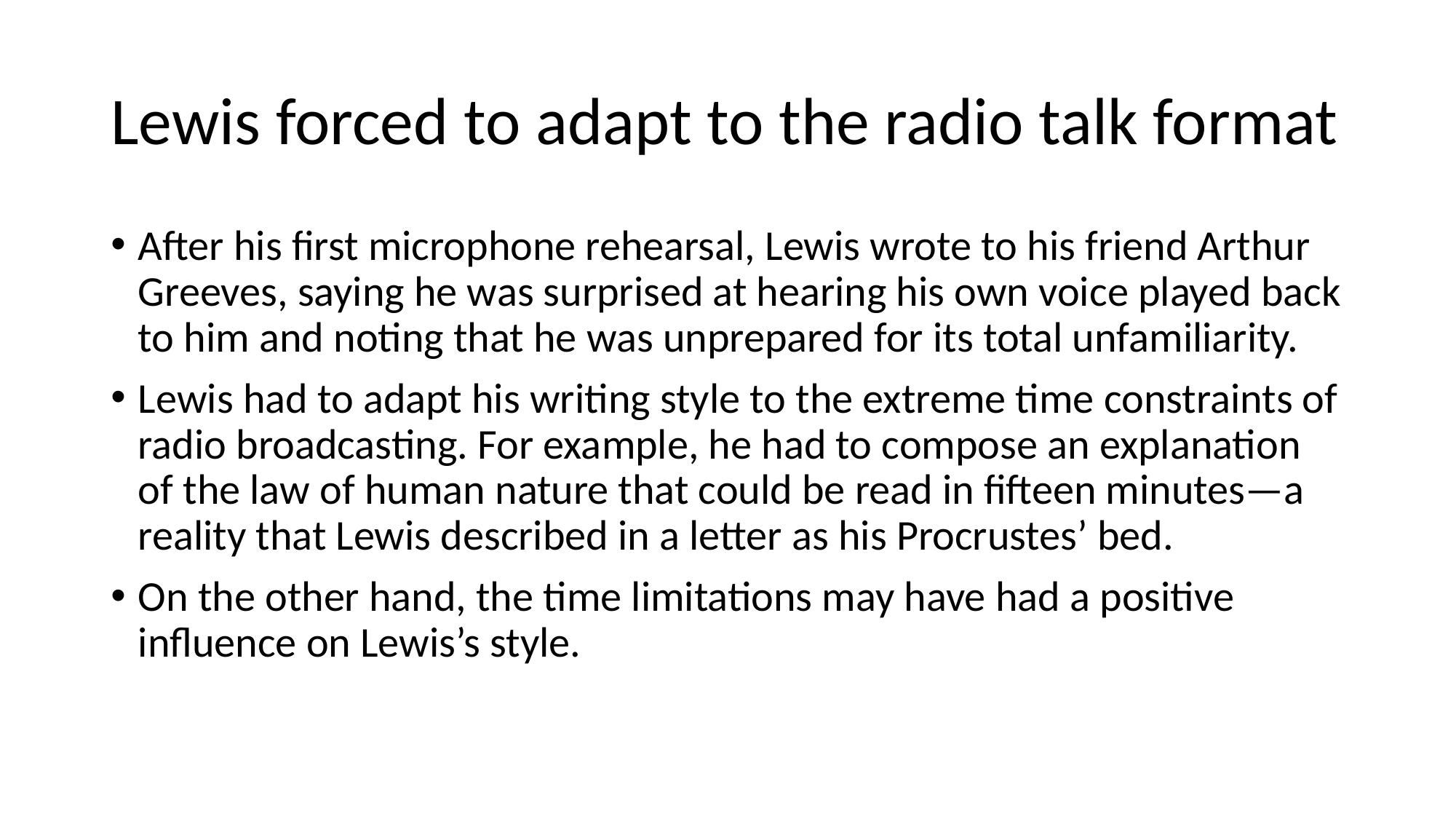

# Lewis forced to adapt to the radio talk format
After his first microphone rehearsal, Lewis wrote to his friend Arthur Greeves, saying he was surprised at hearing his own voice played back to him and noting that he was unprepared for its total unfamiliarity.
Lewis had to adapt his writing style to the extreme time constraints of radio broadcasting. For example, he had to compose an explanation of the law of human nature that could be read in fifteen minutes—a reality that Lewis described in a letter as his Procrustes’ bed.
On the other hand, the time limitations may have had a positive influence on Lewis’s style.